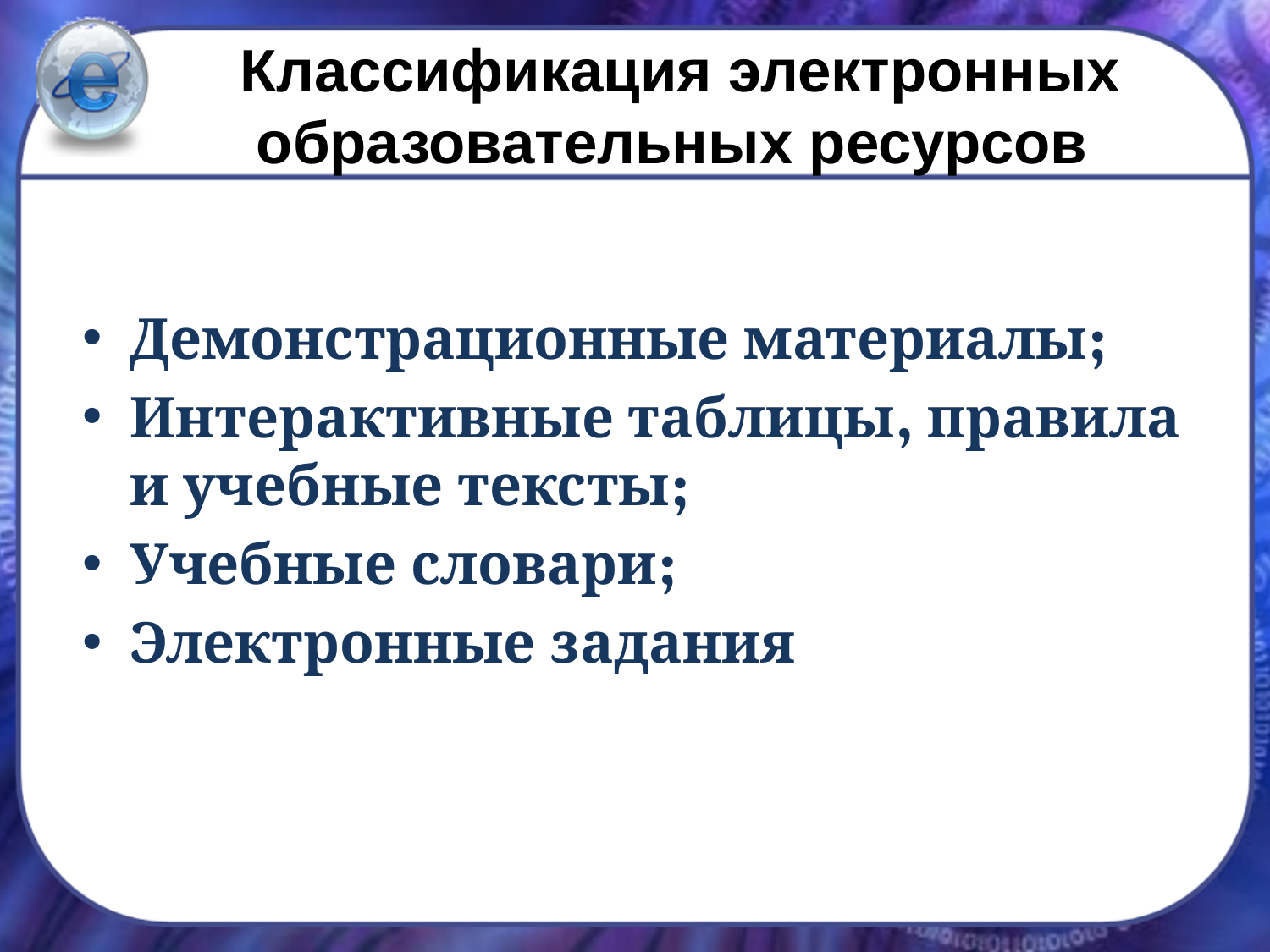

# Классификация электронных образовательных ресурсов
Демонстрационные материалы;
Интерактивные таблицы, правила и учебные тексты;
Учебные словари;
Электронные задания